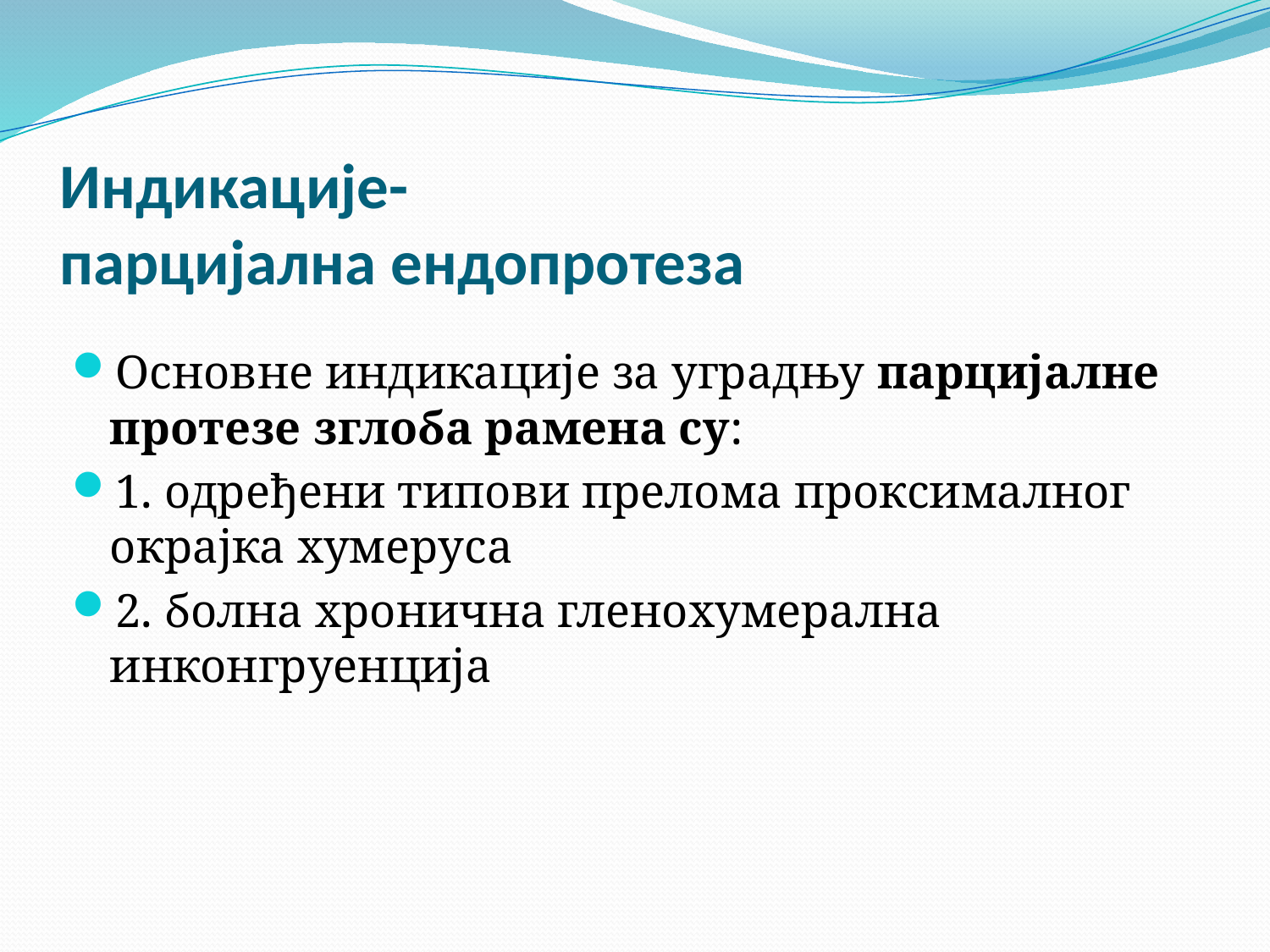

# Индикације- парцијална ендопротеза
Основне индикације за уградњу парцијалне протезе зглоба рамена су:
1. одређени типови прелома проксималног окрајка хумеруса
2. болна хронична гленохумерална инконгруенција